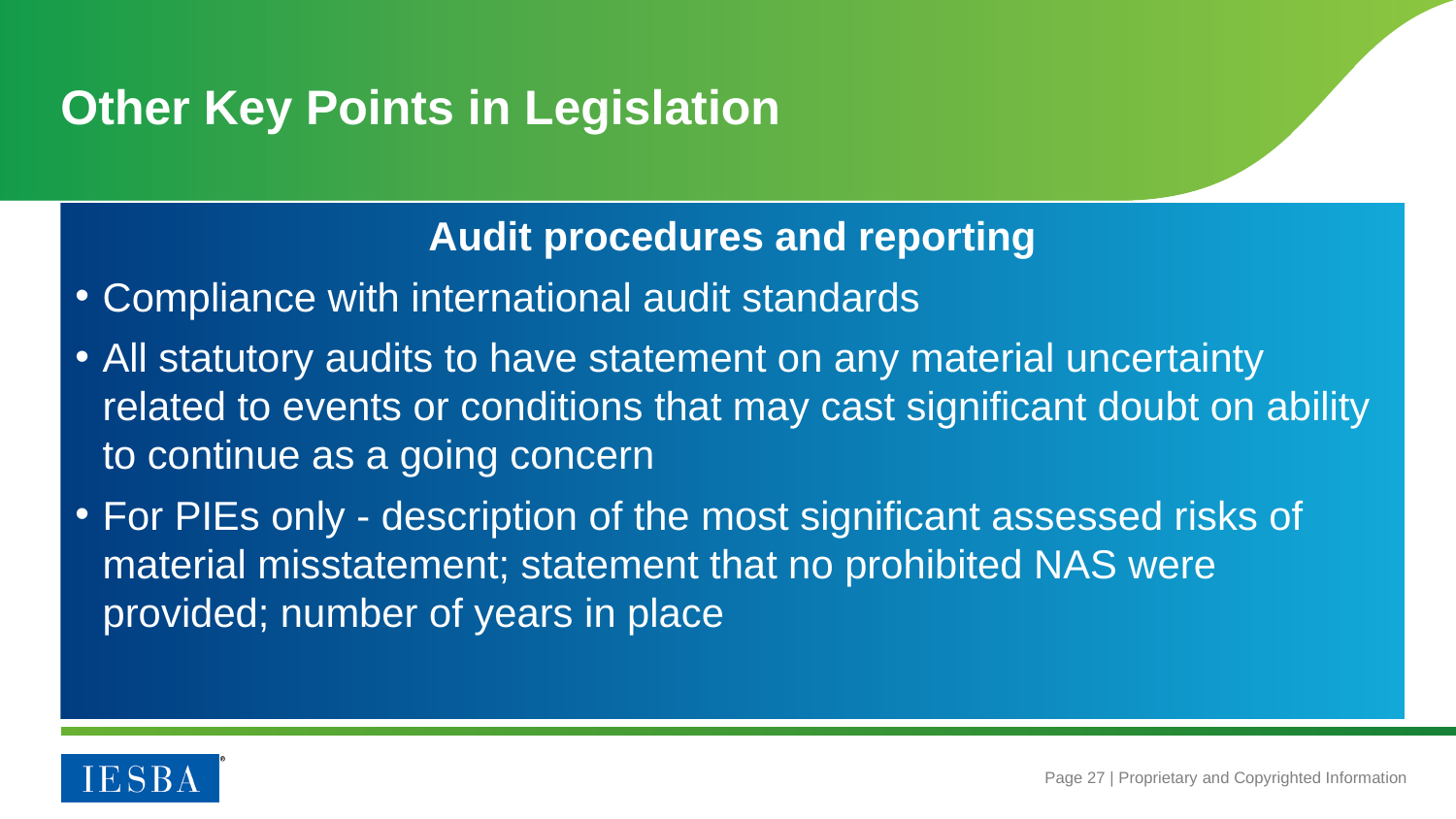

# Other Key Points in Legislation
Audit procedures and reporting
Compliance with international audit standards
All statutory audits to have statement on any material uncertainty related to events or conditions that may cast significant doubt on ability to continue as a going concern
For PIEs only - description of the most significant assessed risks of material misstatement; statement that no prohibited NAS were provided; number of years in place